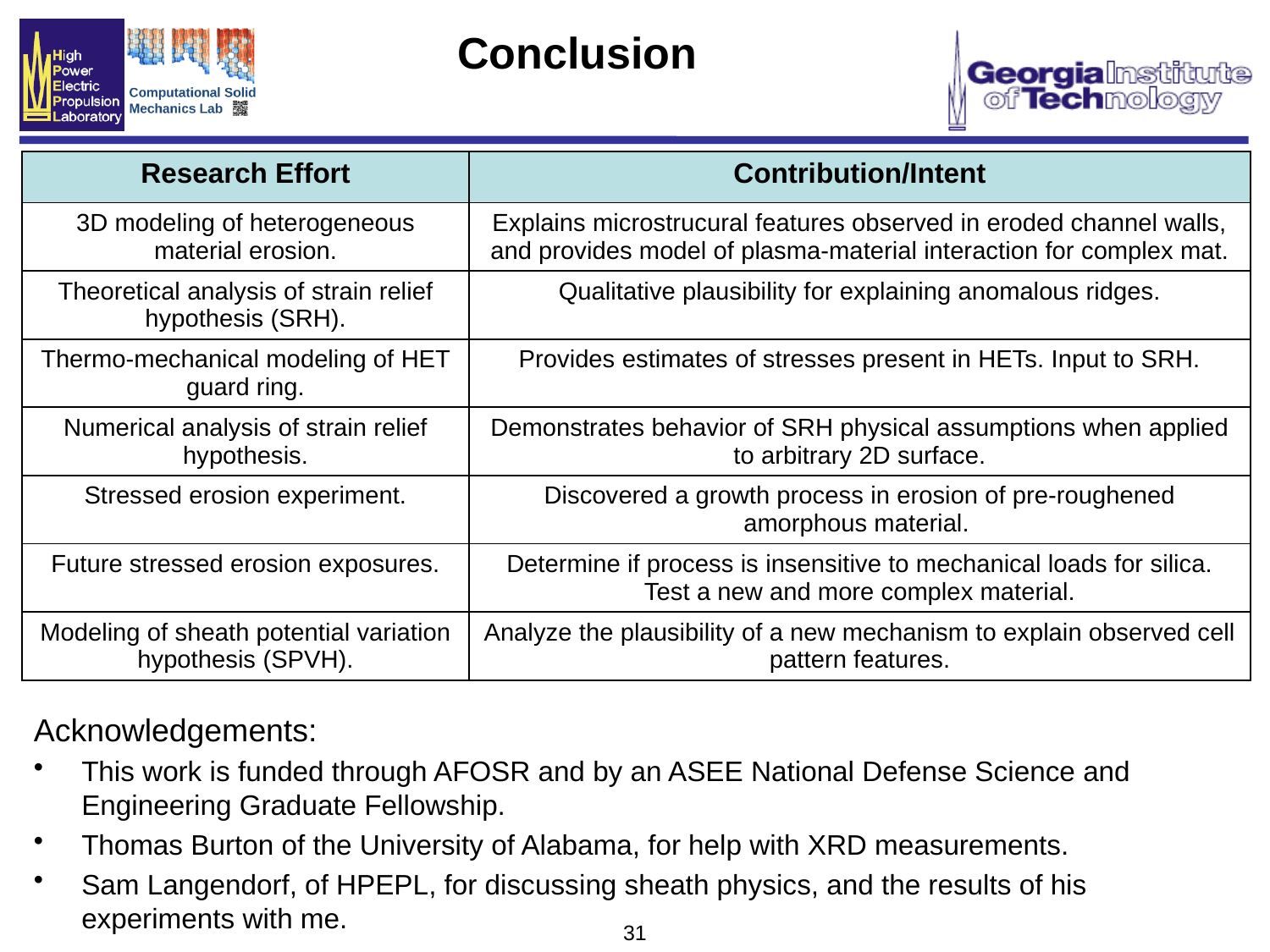

# Conclusion
| Research Effort | Contribution/Intent |
| --- | --- |
| 3D modeling of heterogeneous material erosion. | Explains microstrucural features observed in eroded channel walls, and provides model of plasma-material interaction for complex mat. |
| Theoretical analysis of strain relief hypothesis (SRH). | Qualitative plausibility for explaining anomalous ridges. |
| Thermo-mechanical modeling of HET guard ring. | Provides estimates of stresses present in HETs. Input to SRH. |
| Numerical analysis of strain relief hypothesis. | Demonstrates behavior of SRH physical assumptions when applied to arbitrary 2D surface. |
| Stressed erosion experiment. | Discovered a growth process in erosion of pre-roughened amorphous material. |
| Future stressed erosion exposures. | Determine if process is insensitive to mechanical loads for silica. Test a new and more complex material. |
| Modeling of sheath potential variation hypothesis (SPVH). | Analyze the plausibility of a new mechanism to explain observed cell pattern features. |
Acknowledgements:
This work is funded through AFOSR and by an ASEE National Defense Science and Engineering Graduate Fellowship.
Thomas Burton of the University of Alabama, for help with XRD measurements.
Sam Langendorf, of HPEPL, for discussing sheath physics, and the results of his experiments with me.